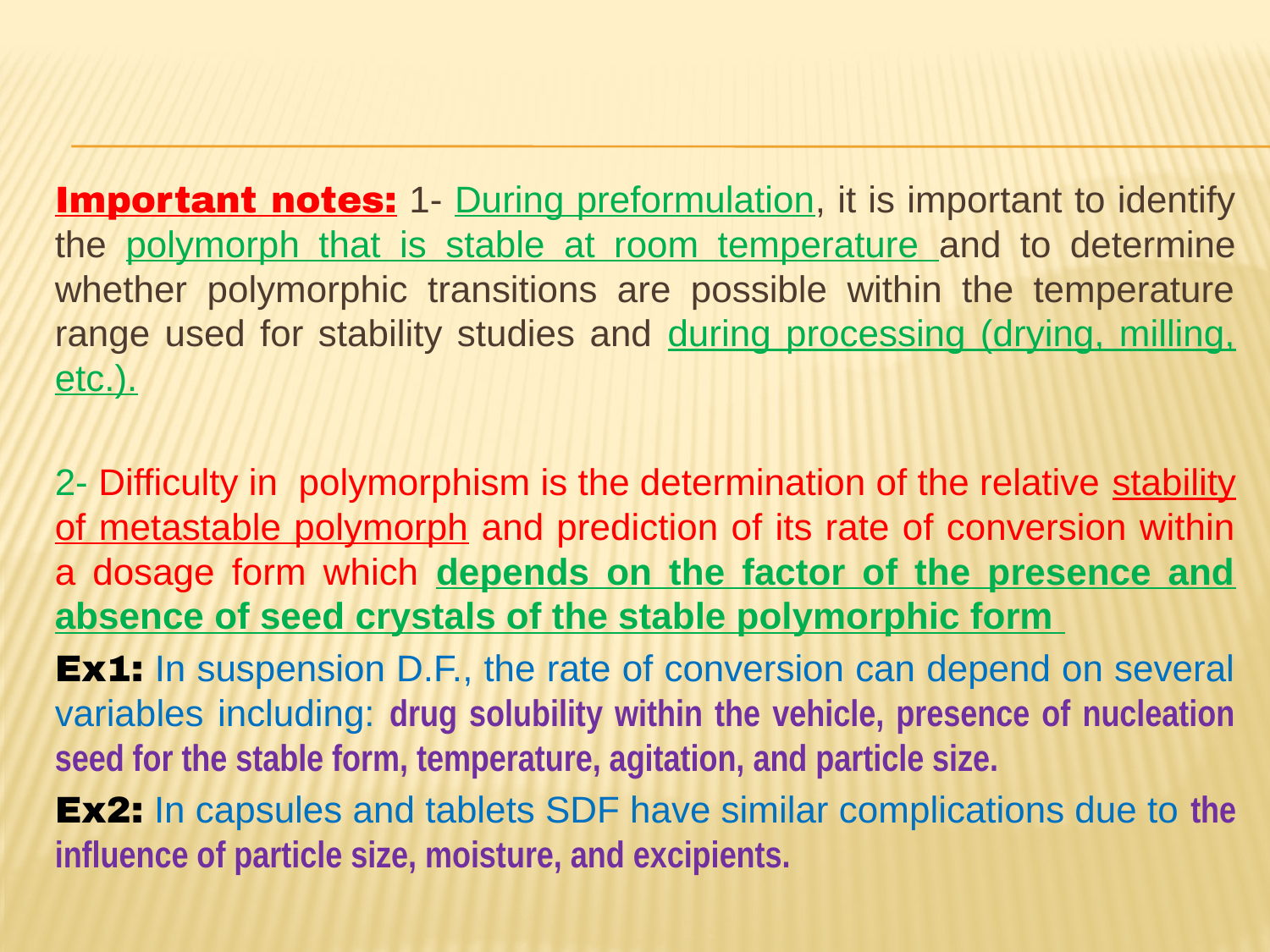

Important notes: 1- During preformulation, it is important to identify the polymorph that is stable at room temperature and to determine whether polymorphic transitions are possible within the temperature range used for stability studies and during processing (drying, milling, etc.).

2- Difficulty in  polymorphism is the determination of the relative stability of metastable polymorph and prediction of its rate of conversion within a dosage form which depends on the factor of the presence and absence of seed crystals of the stable polymorphic form
Ex1: In suspension D.F., the rate of conversion can depend on several variables including: drug solubility within the vehicle, presence of nucleation seed for the stable form, temperature, agitation, and particle size.
Ex2: In capsules and tablets SDF have similar complications due to the influence of particle size, moisture, and excipients.